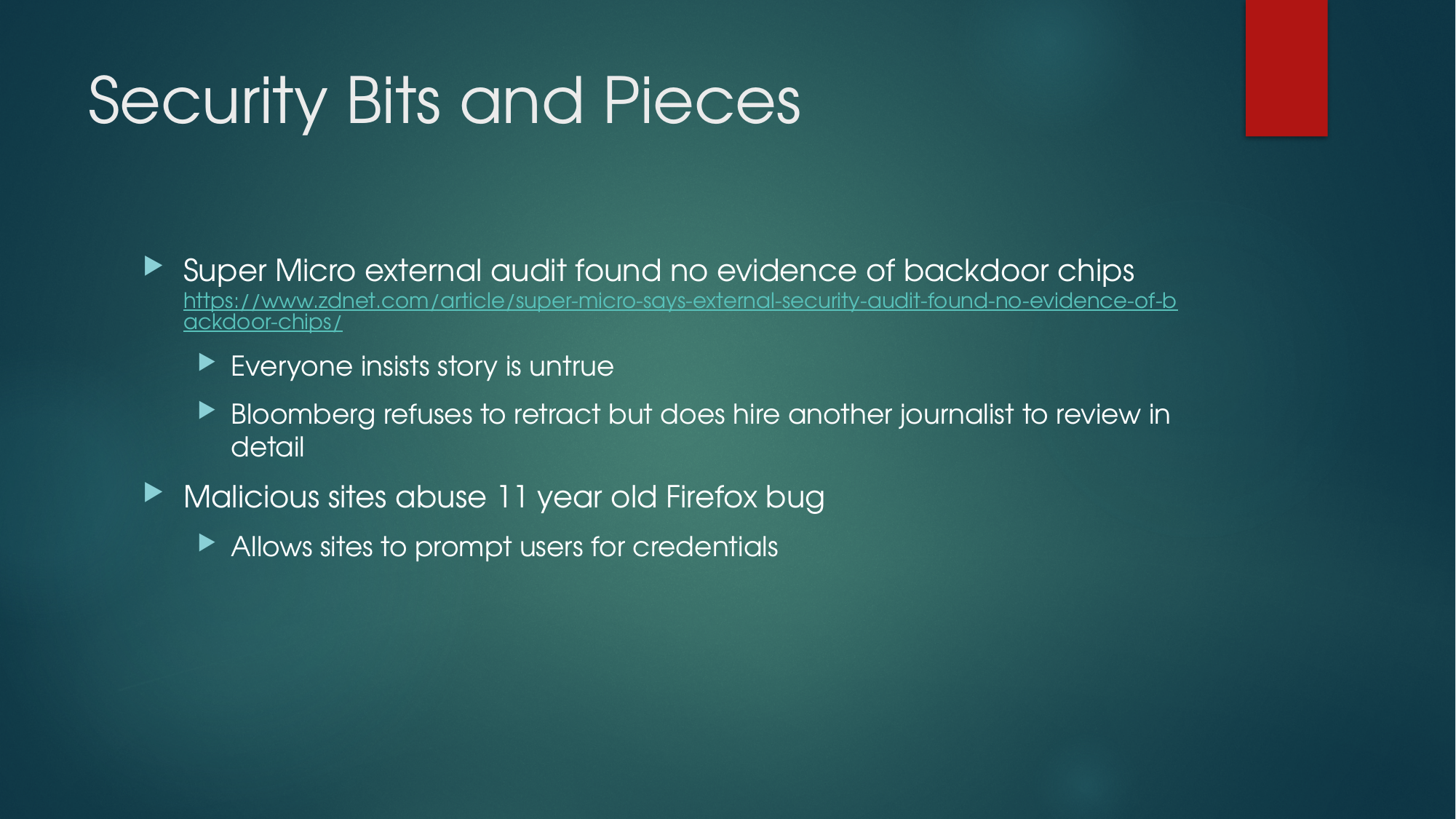

# Security Bits and Pieces
Super Micro external audit found no evidence of backdoor chips
https://www.zdnet.com/article/super-micro-says-external-security-audit-found-no-evidence-of-backdoor-chips/
Everyone insists story is untrue
Bloomberg refuses to retract but does hire another journalist to review in detail
Malicious sites abuse 11 year old Firefox bug
Allows sites to prompt users for credentials